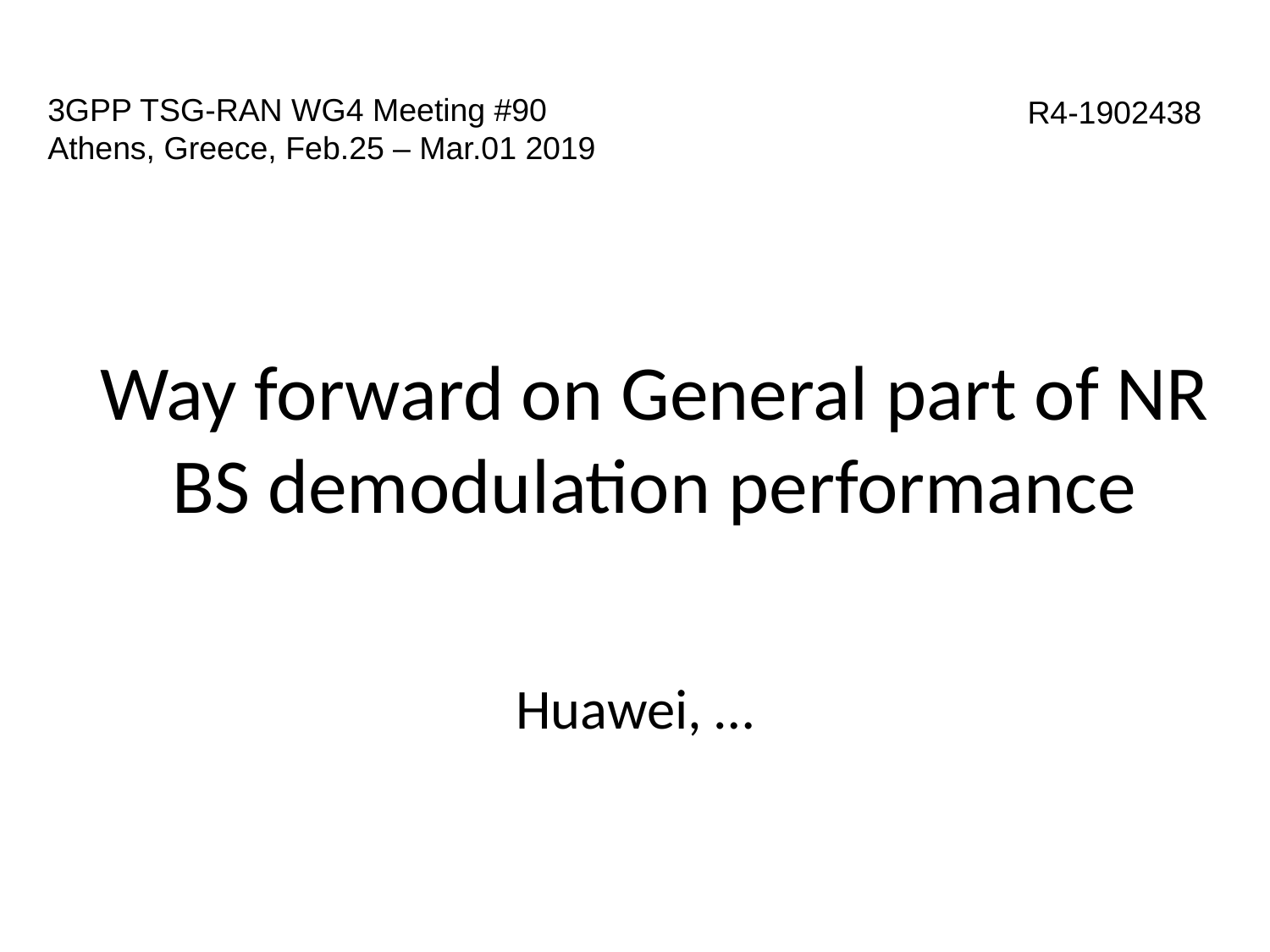

# 3GPP TSG-RAN WG4 Meeting #90 Athens, Greece, Feb.25 – Mar.01 2019
R4-1902438
Way forward on General part of NR BS demodulation performance
Huawei, …